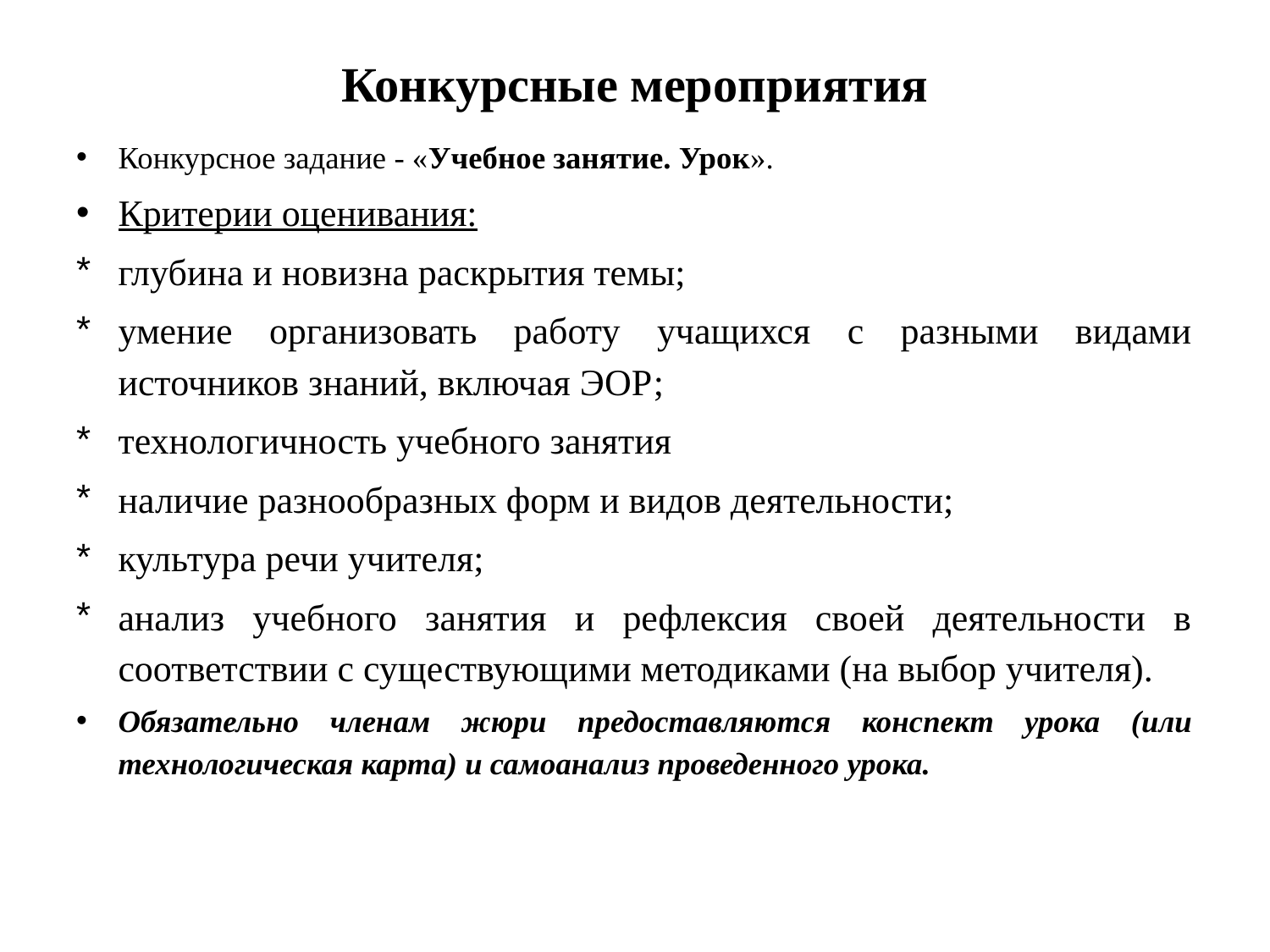

# Конкурсные мероприятия
Конкурсное задание - «Учебное занятие. Урок».
Критерии оценивания:
глубина и новизна раскрытия темы;
умение организовать работу учащихся с разными видами источников знаний, включая ЭОР;
технологичность учебного занятия
наличие разнообразных форм и видов деятельности;
культура речи учителя;
анализ учебного занятия и рефлексия своей деятельности в соответствии с существующими методиками (на выбор учителя).
Обязательно членам жюри предоставляются конспект урока (или технологическая карта) и самоанализ проведенного урока.